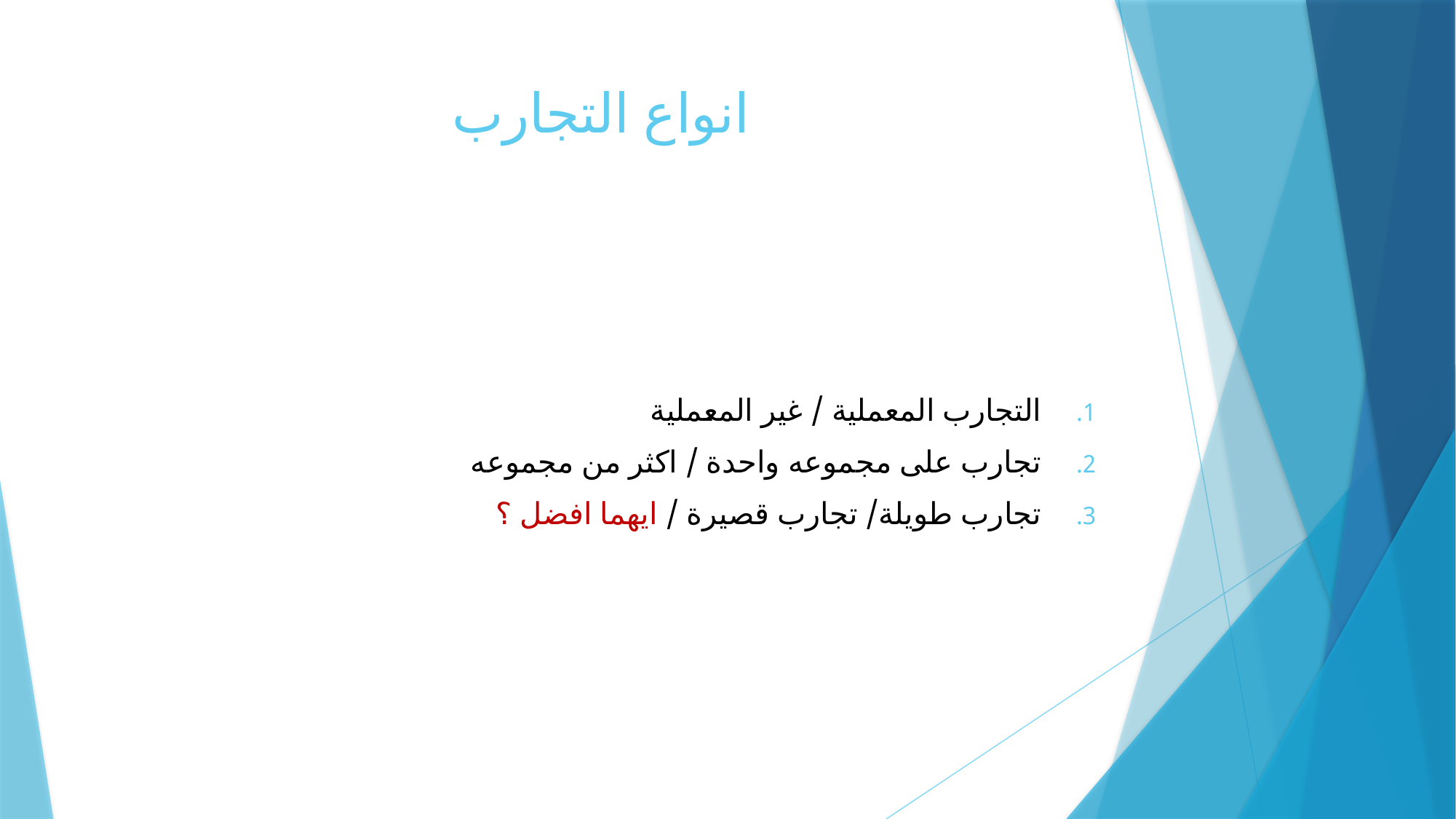

# انواع التجارب

التجارب المعملية / غير المعملية
تجارب على مجموعه واحدة / اكثر من مجموعه
تجارب طويلة/ تجارب قصيرة / ايهما افضل ؟